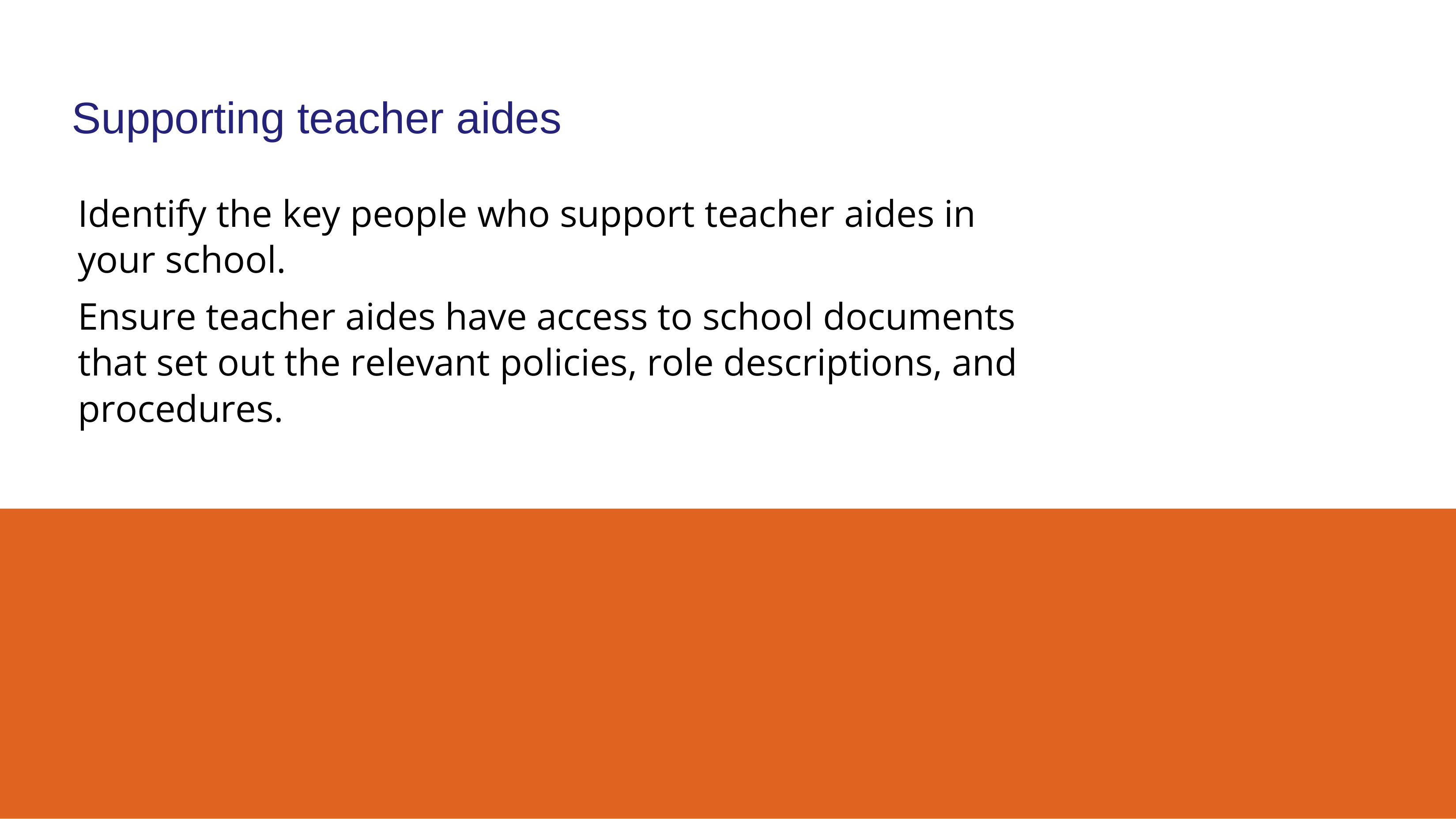

Supporting teacher aides
Identify the key people who support teacher aides in your school.
Ensure teacher aides have access to school documents that set out the relevant policies, role descriptions, and procedures.